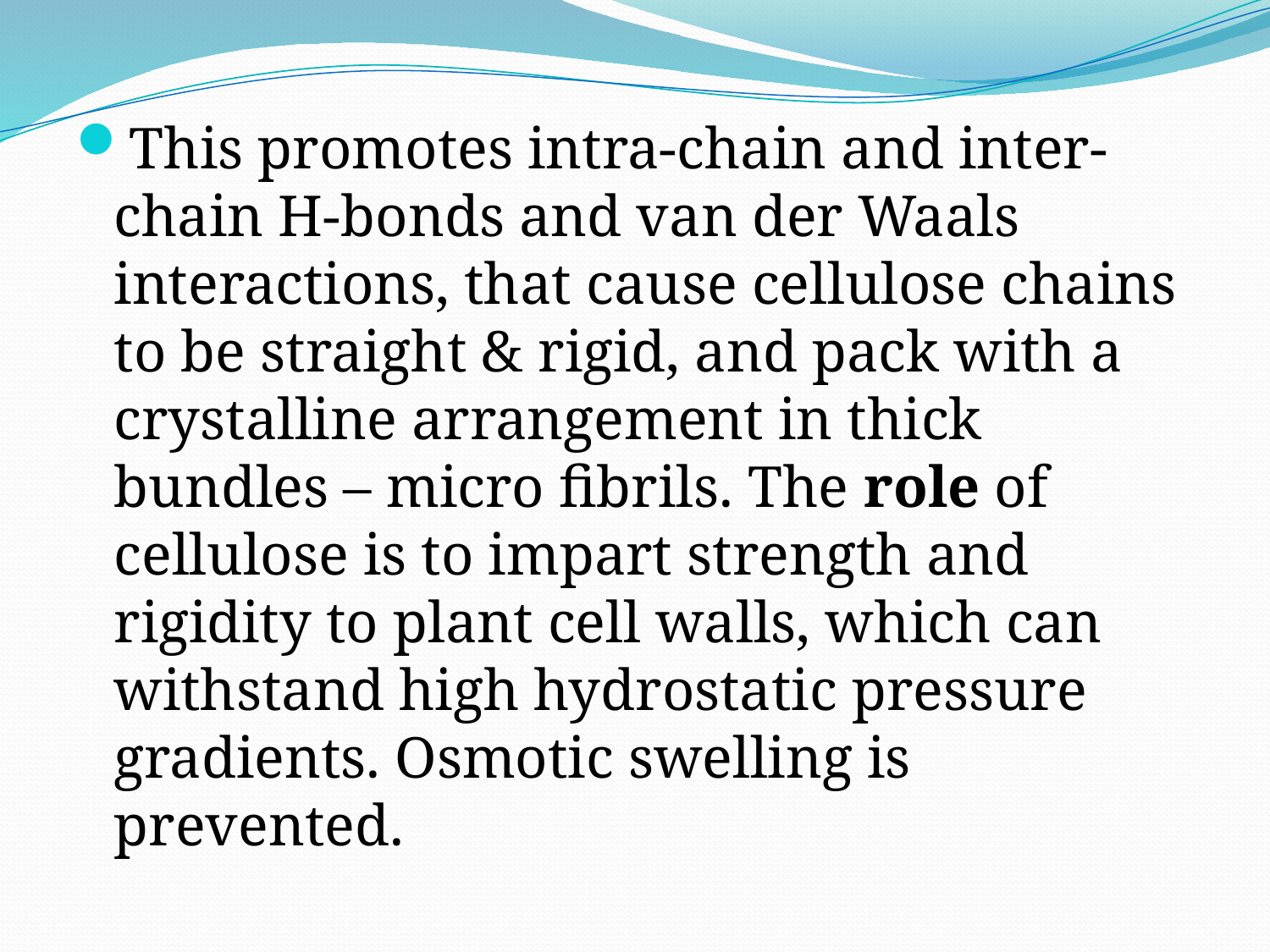

This promotes intra-chain and inter-chain H-bonds and van der Waals interactions, that cause cellulose chains to be straight & rigid, and pack with a crystalline arrangement in thick bundles – micro fibrils. The role of cellulose is to impart strength and rigidity to plant cell walls, which can withstand high hydrostatic pressure gradients. Osmotic swelling is prevented.